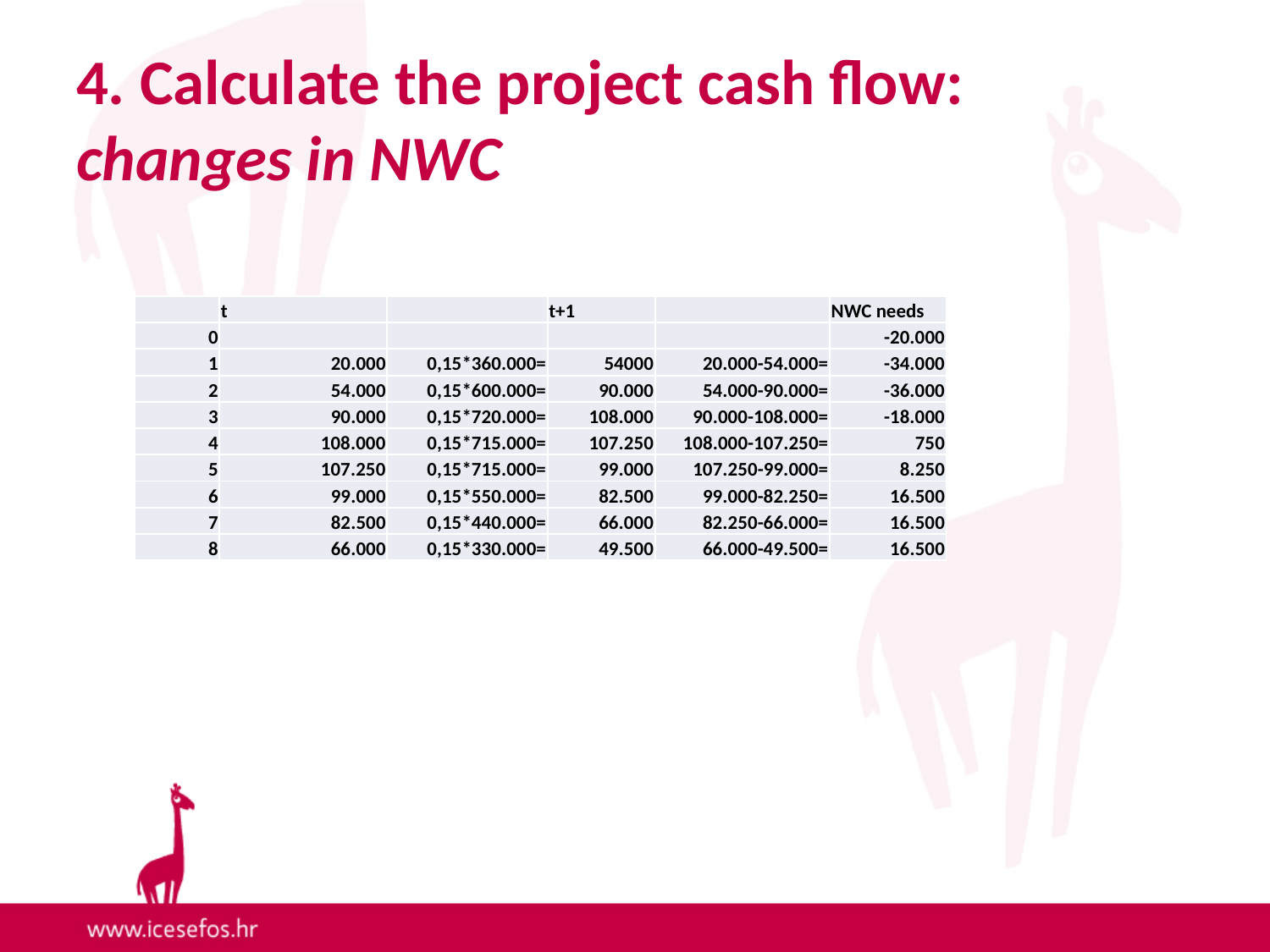

# 4. Calculate the project cash flow: changes in NWC
|  | t |  | t+1 |  | NWC needs |
| --- | --- | --- | --- | --- | --- |
| 0 |  |  |  |  | -20.000 |
| 1 | 20.000 | 0,15\*360.000= | 54000 | 20.000-54.000= | -34.000 |
| 2 | 54.000 | 0,15\*600.000= | 90.000 | 54.000-90.000= | -36.000 |
| 3 | 90.000 | 0,15\*720.000= | 108.000 | 90.000-108.000= | -18.000 |
| 4 | 108.000 | 0,15\*715.000= | 107.250 | 108.000-107.250= | 750 |
| 5 | 107.250 | 0,15\*715.000= | 99.000 | 107.250-99.000= | 8.250 |
| 6 | 99.000 | 0,15\*550.000= | 82.500 | 99.000-82.250= | 16.500 |
| 7 | 82.500 | 0,15\*440.000= | 66.000 | 82.250-66.000= | 16.500 |
| 8 | 66.000 | 0,15\*330.000= | 49.500 | 66.000-49.500= | 16.500 |